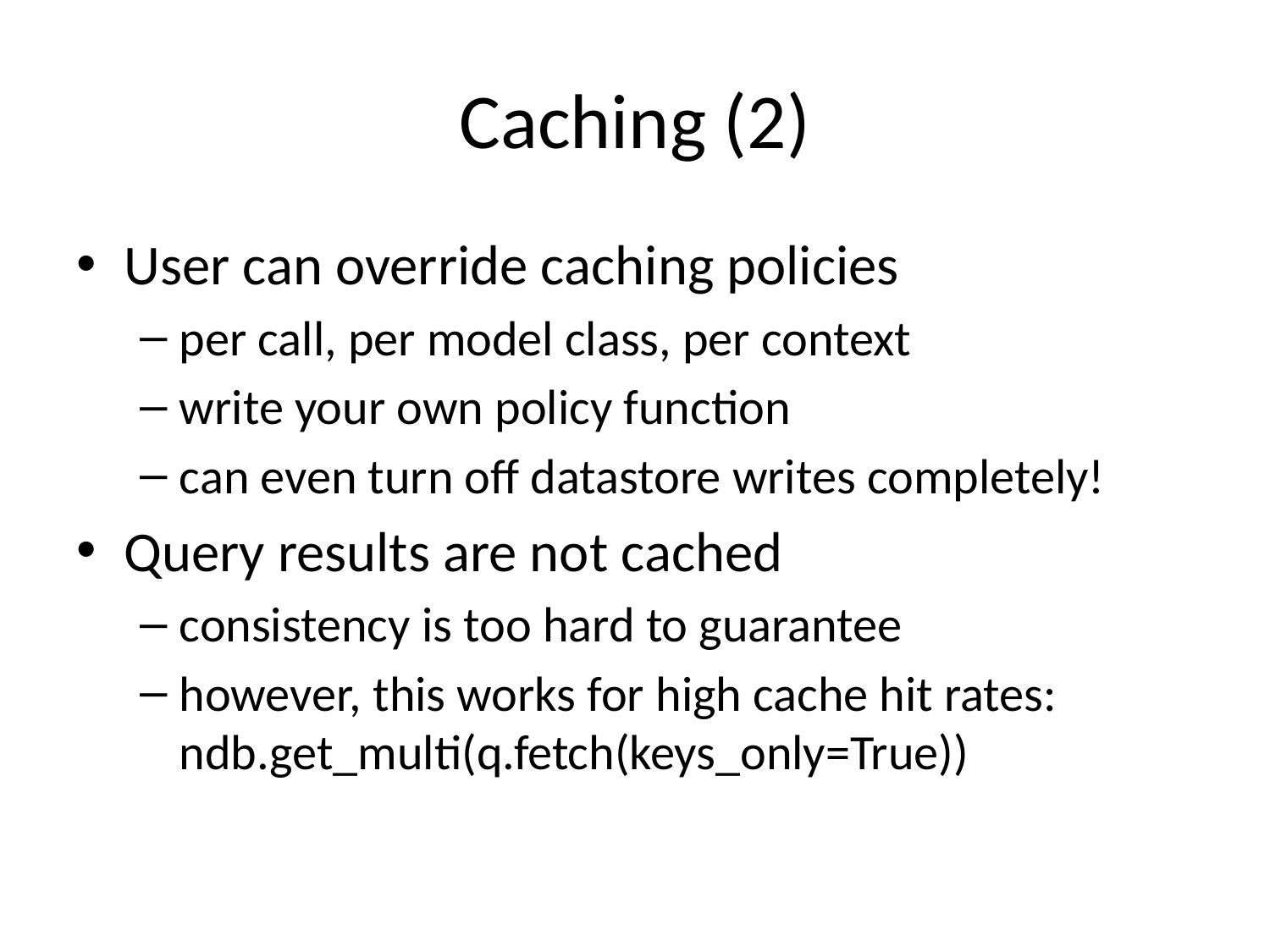

# Caching (2)
User can override caching policies
per call, per model class, per context
write your own policy function
can even turn off datastore writes completely!
Query results are not cached
consistency is too hard to guarantee
however, this works for high cache hit rates:
ndb.get_multi(q.fetch(keys_only=True))